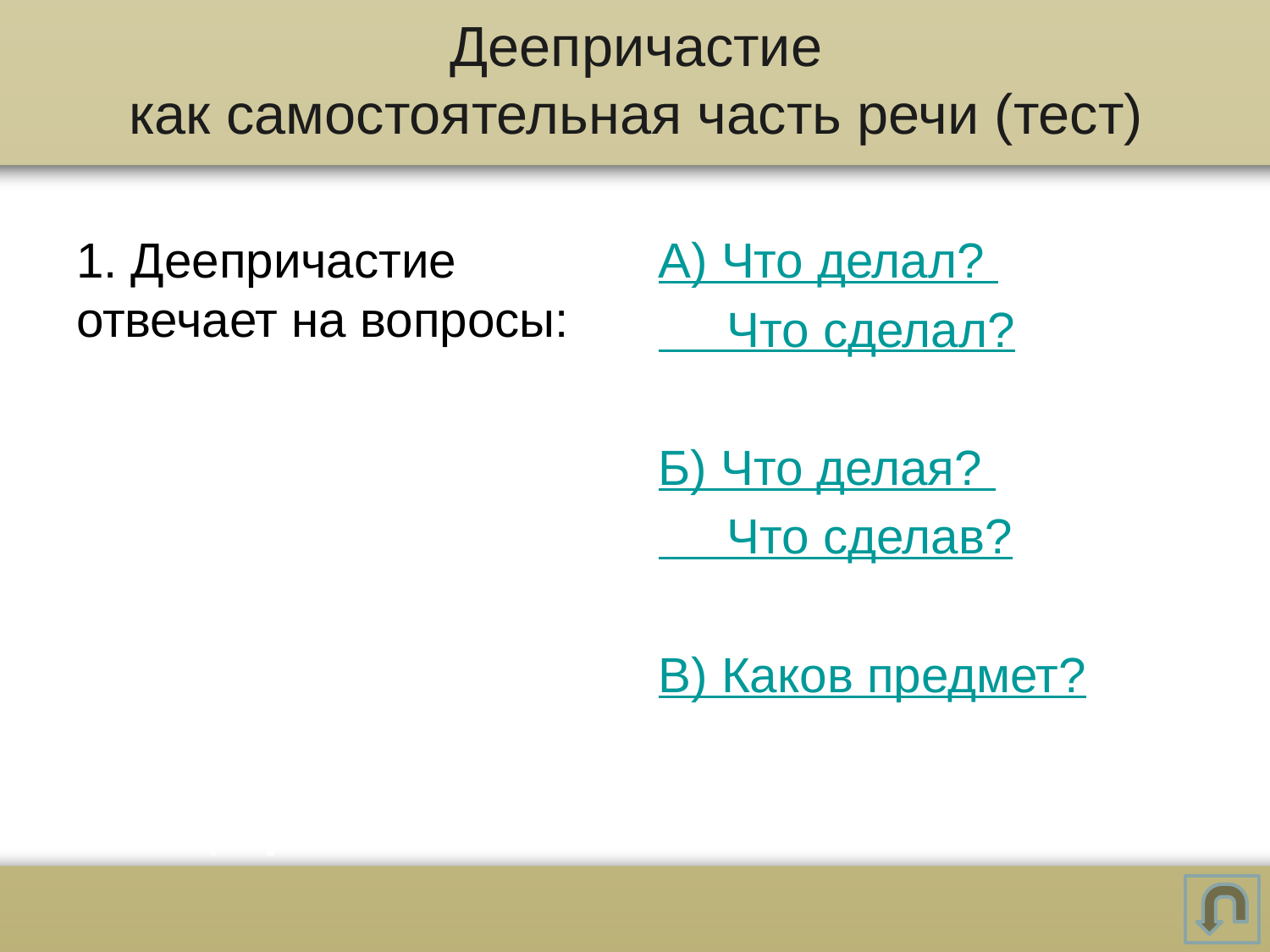

# Деепричастие как самостоятельная часть речи (тест)
1. Деепричастие отвечает на вопросы:
А) Что делал?
     Что сделал?

Б) Что делая?
     Что сделав?

В) Каков предмет?